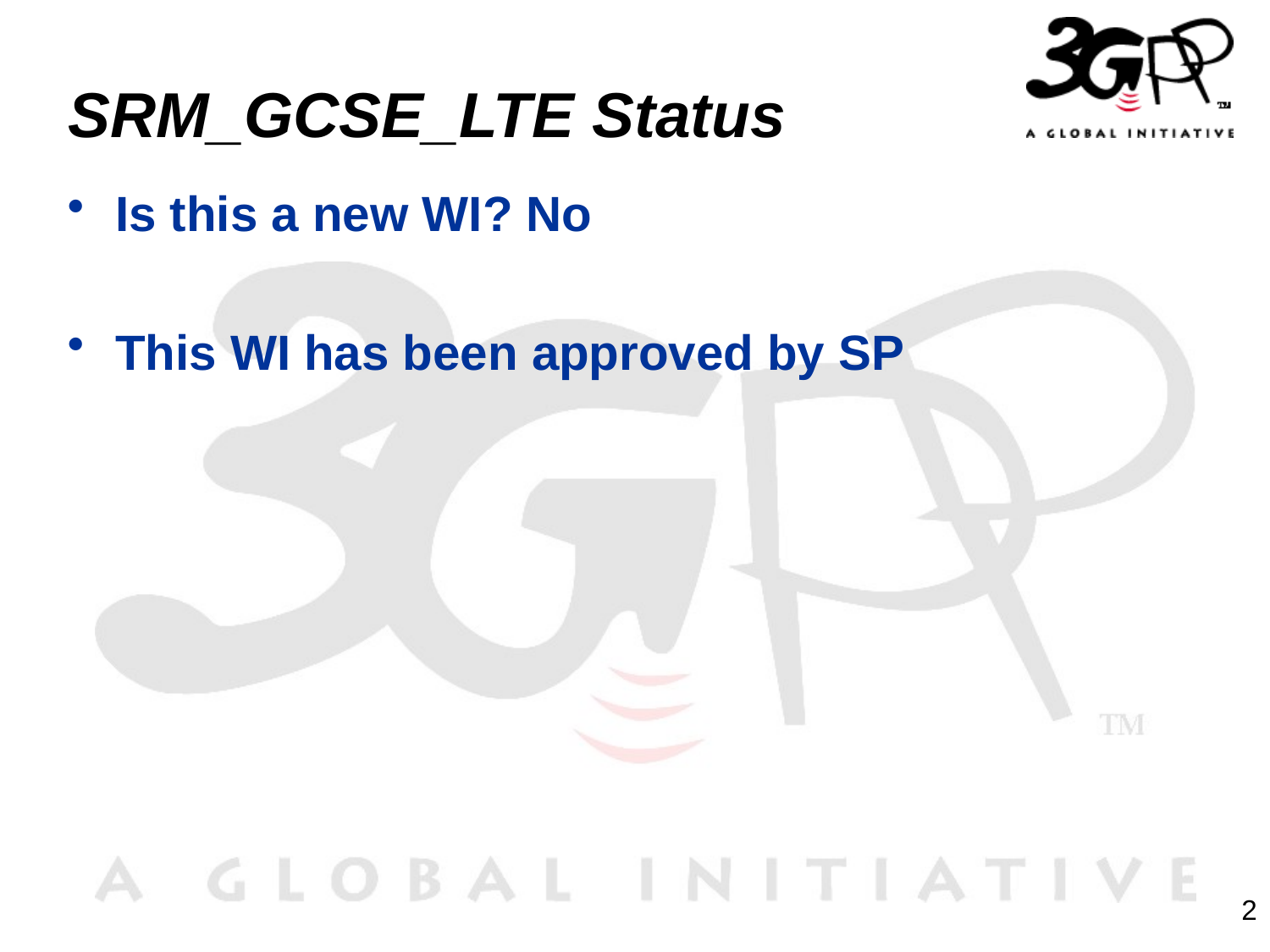

# SRM_GCSE_LTE Status
Is this a new WI? No

This WI has been approved by SP
2